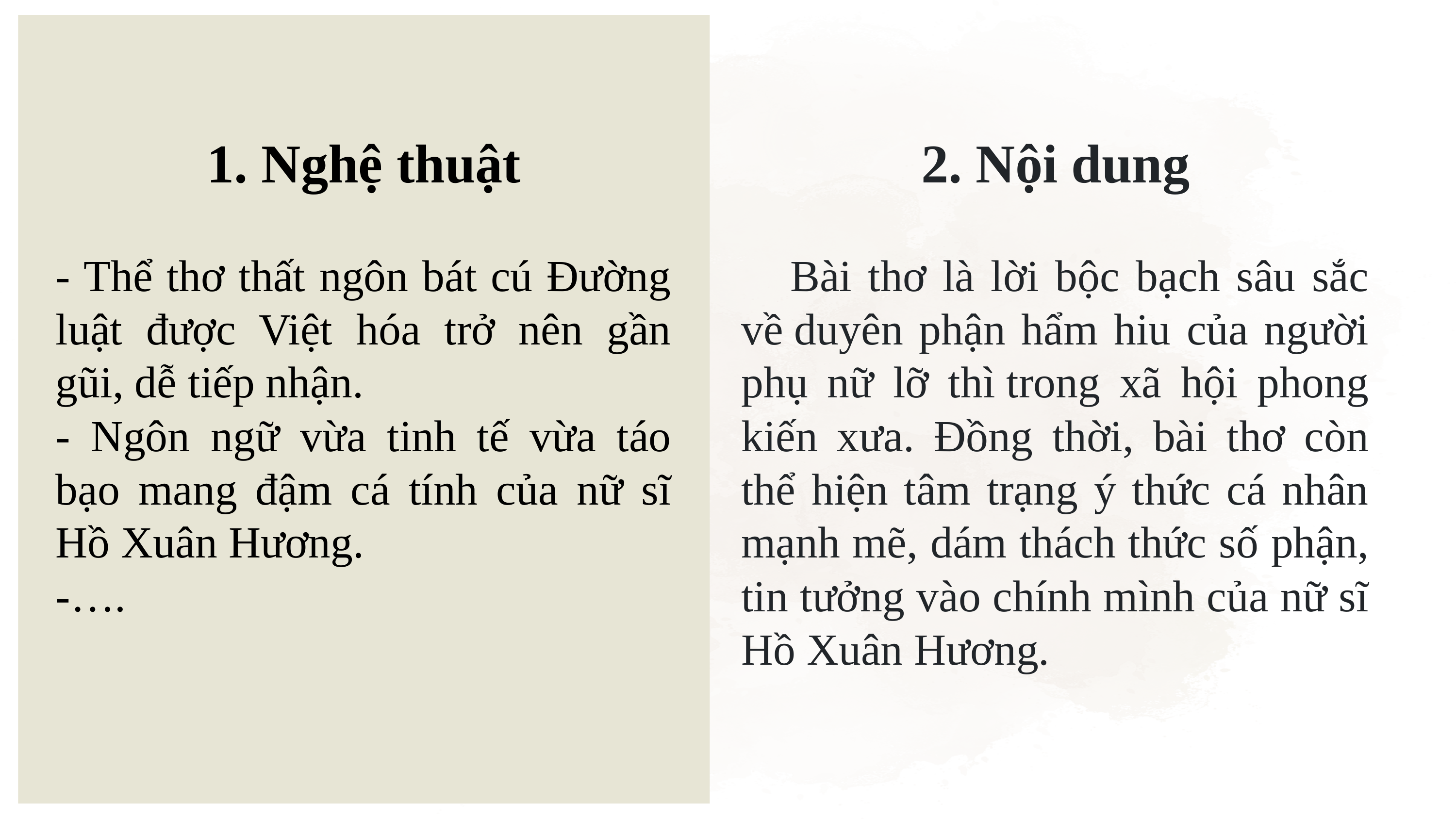

1. Nghệ thuật

- Thể thơ thất ngôn bát cú Đường luật được Việt hóa trở nên gần gũi, dễ tiếp nhận.
- Ngôn ngữ vừa tinh tế vừa táo bạo mang đậm cá tính của nữ sĩ Hồ Xuân Hương.
-….
2. Nội dung

   Bài thơ là lời bộc bạch sâu sắc về duyên phận hẩm hiu của người phụ nữ lỡ thì trong xã hội phong kiến xưa. Đồng thời, bài thơ còn thể hiện tâm trạng ý thức cá nhân mạnh mẽ, dám thách thức số phận, tin tưởng vào chính mình của nữ sĩ Hồ Xuân Hương.